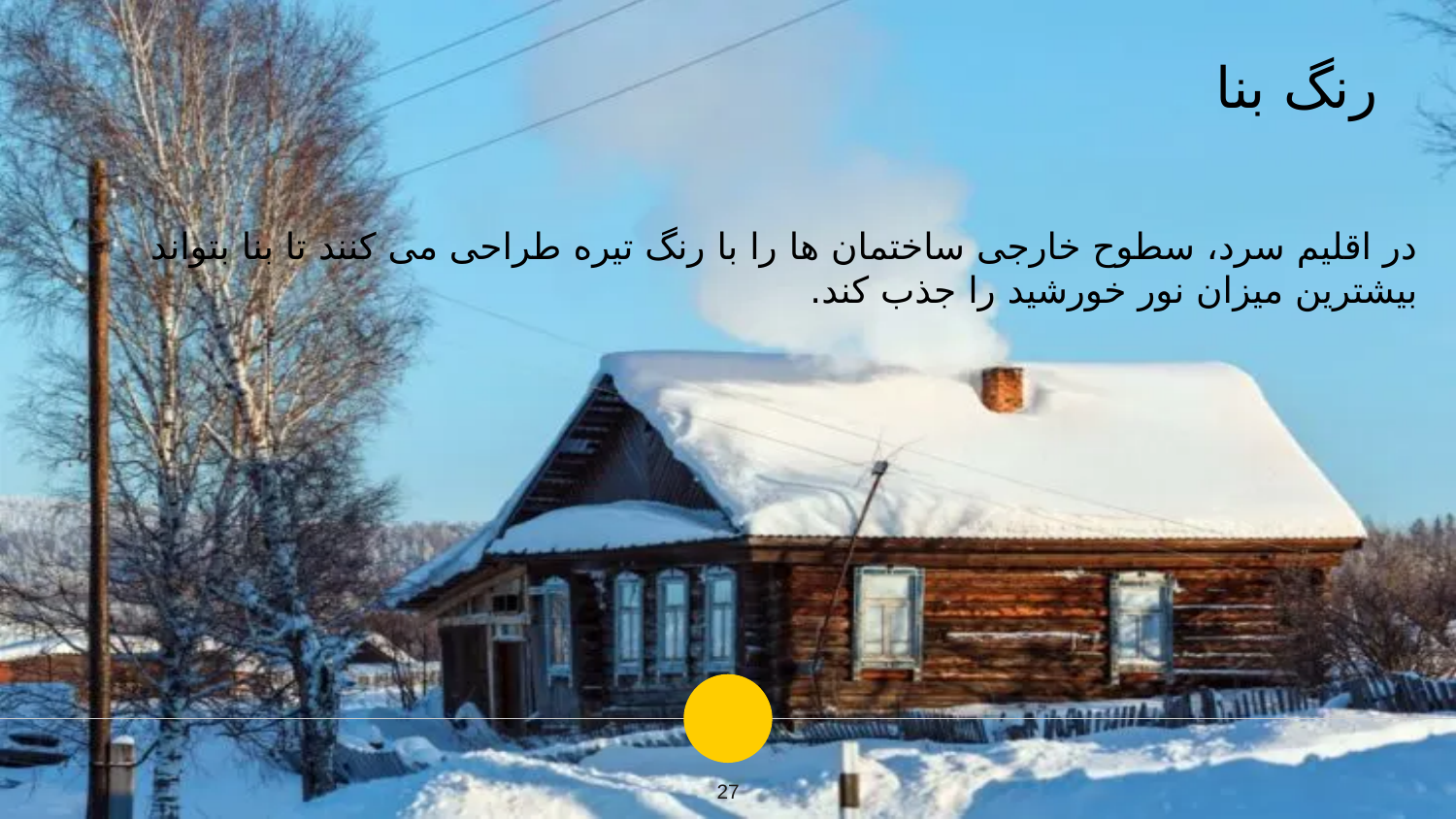

رنگ بنا
در اقلیم سرد، سطوح خارجی ساختمان ها را با رنگ تیره طراحی می کنند تا بنا بتواند بیشترین میزان نور خورشید را جذب کند.
27